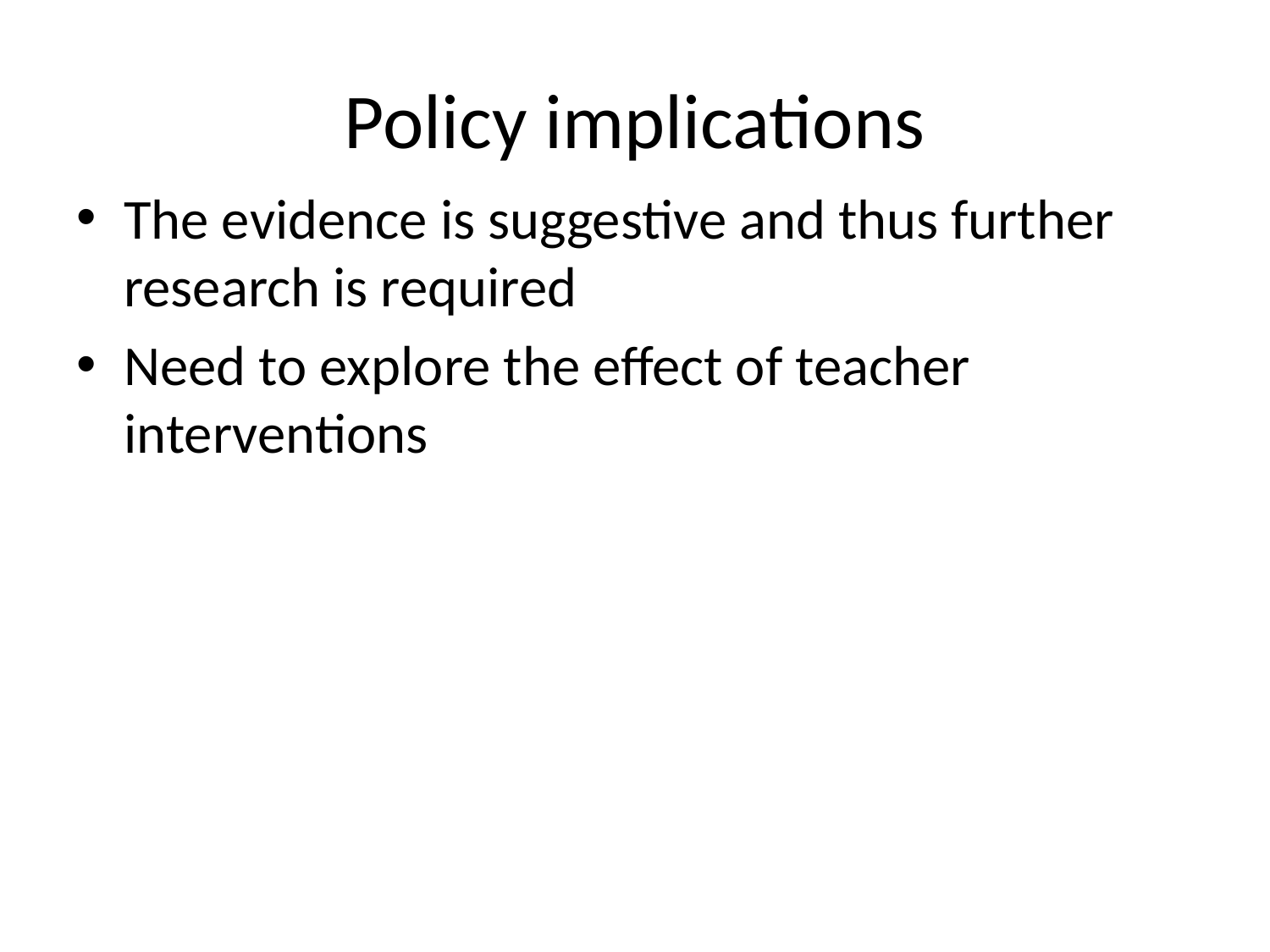

# Policy implications
The evidence is suggestive and thus further research is required
Need to explore the effect of teacher interventions